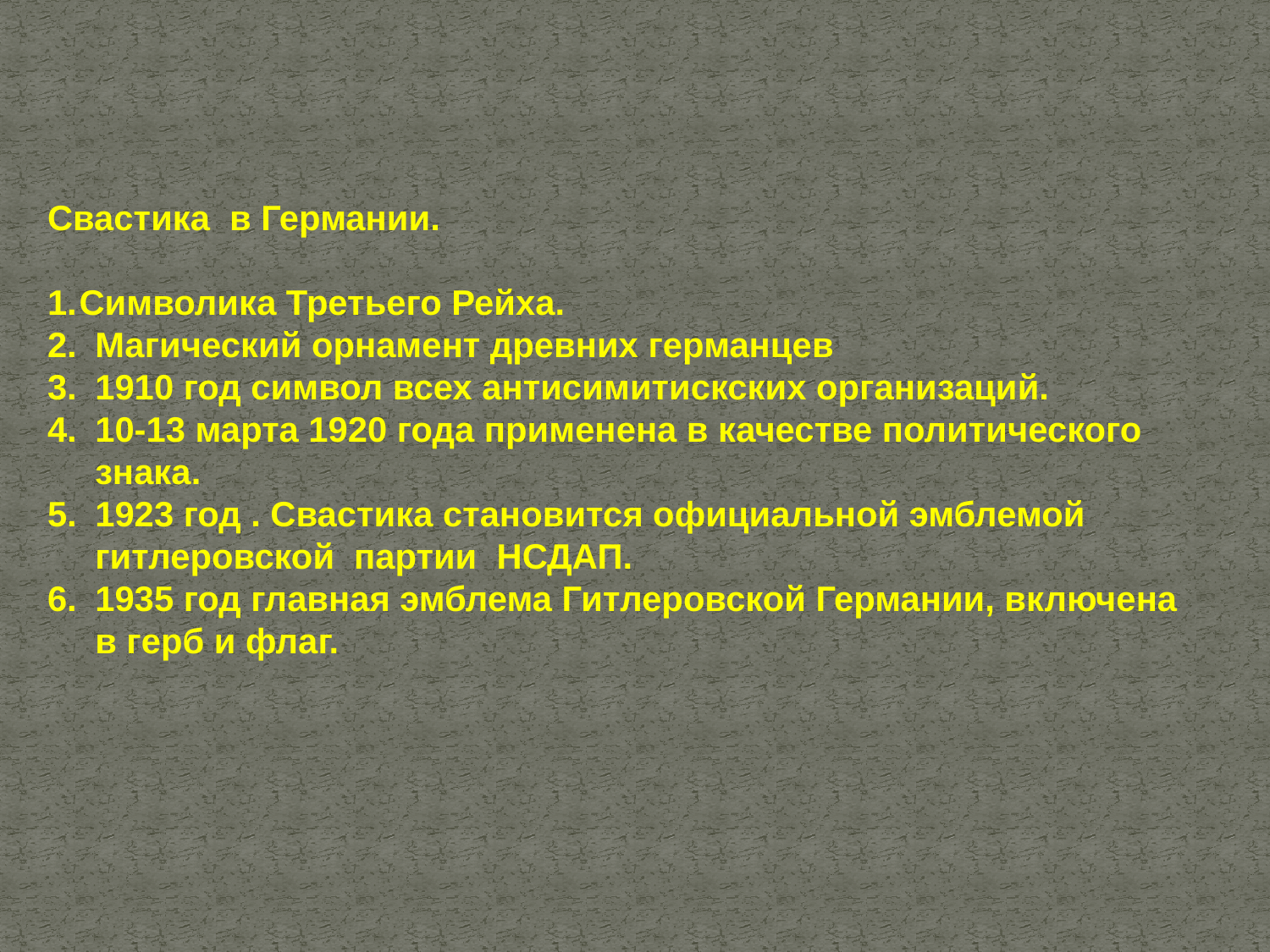

Свастика  в Германии.

Символика Третьего Рейха.
Магический орнамент древних германцев
1910 год символ всех антисимитискских организаций.
10-13 марта 1920 года применена в качестве политического знака.
1923 год . Свастика становится официальной эмблемой гитлеровской  партии  НСДАП.
1935 год главная эмблема Гитлеровской Германии, включена в герб и флаг.